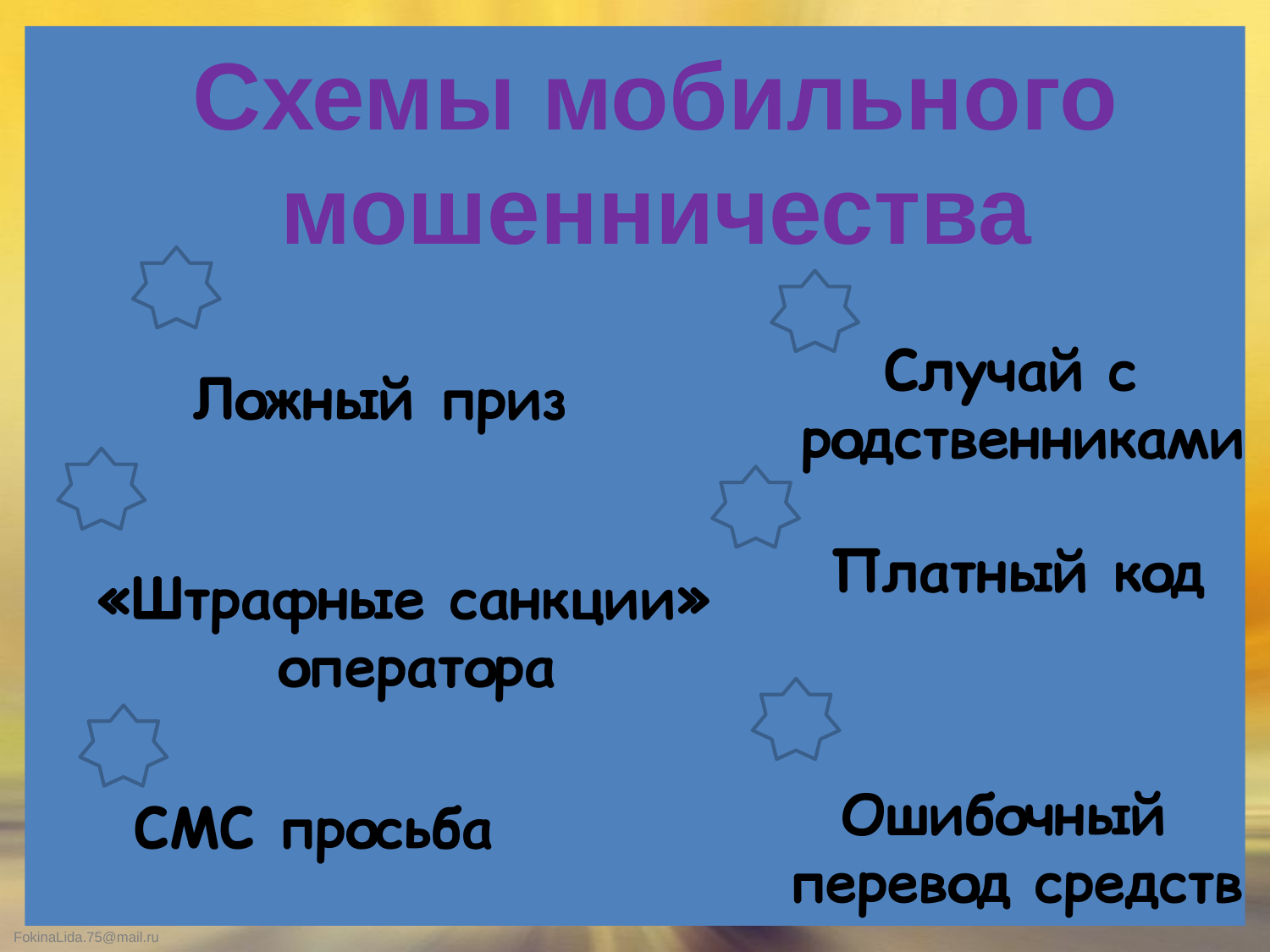

Схемы мобильного мошенничества

Случай с
родственниками
Ложный приз

Платный код
«Штрафные санкции»
оператора

Ошибочный
перевод средств
СМС просьба